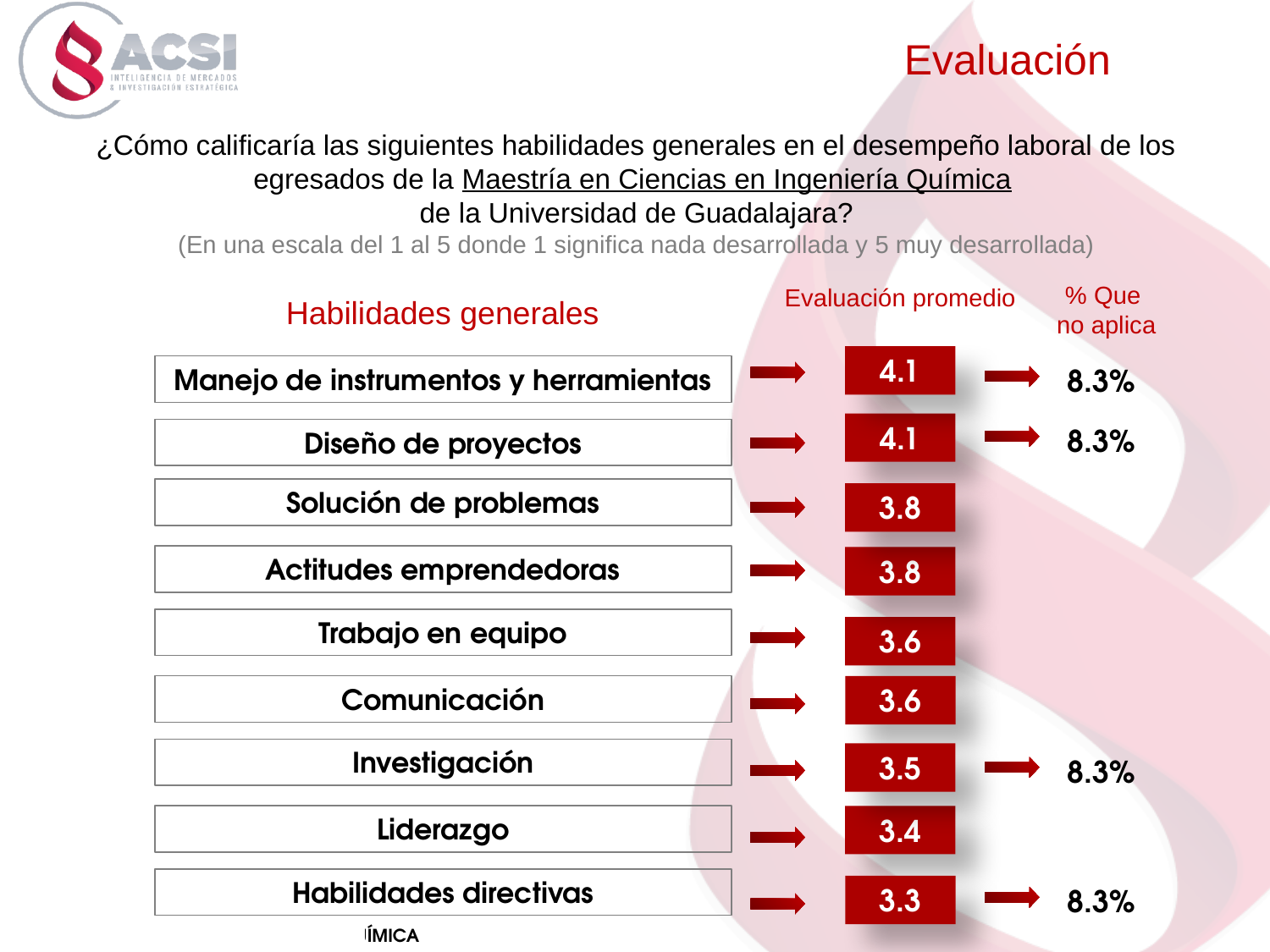

Evaluación
¿Cómo calificaría las siguientes habilidades generales en el desempeño laboral de los egresados de la Maestría en Ciencias en Ingeniería Química
de la Universidad de Guadalajara?
(En una escala del 1 al 5 donde 1 significa nada desarrollada y 5 muy desarrollada)
% Que
no aplica
Evaluación promedio
Habilidades generales
4.1
Manejo de instrumentos y herramientas
8.3%

4.1
8.3%
Diseño de proyectos

Solución de problemas
3.8

Actitudes emprendedoras
3.8

Trabajo en equipo
3.6

Comunicación
3.6

Investigación
3.5
8.3%

Liderazgo
3.4

Habilidades directivas
3.3
8.3%